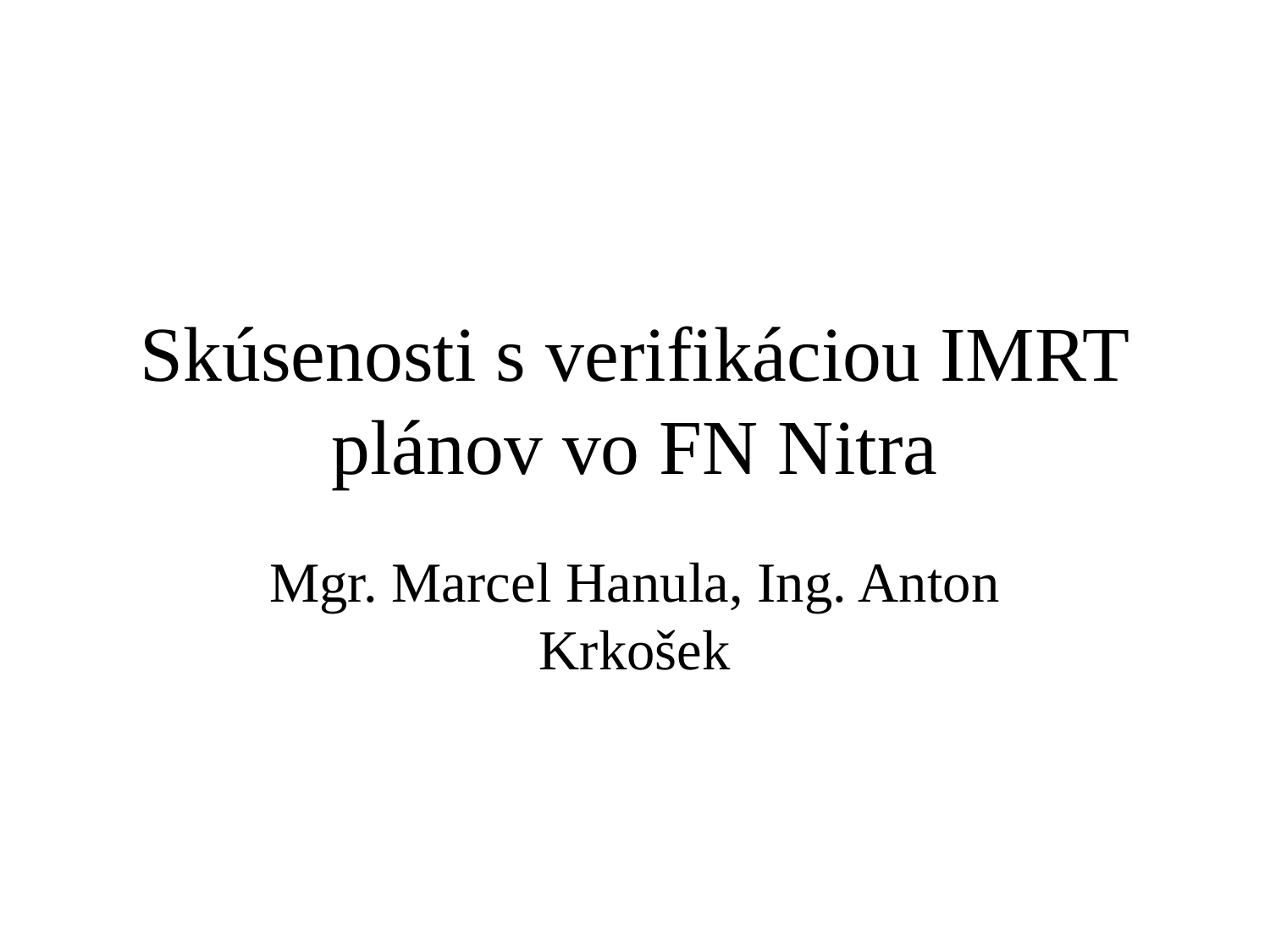

# Skúsenosti s verifikáciou IMRT plánov vo FN Nitra
Mgr. Marcel Hanula, Ing. Anton Krkošek